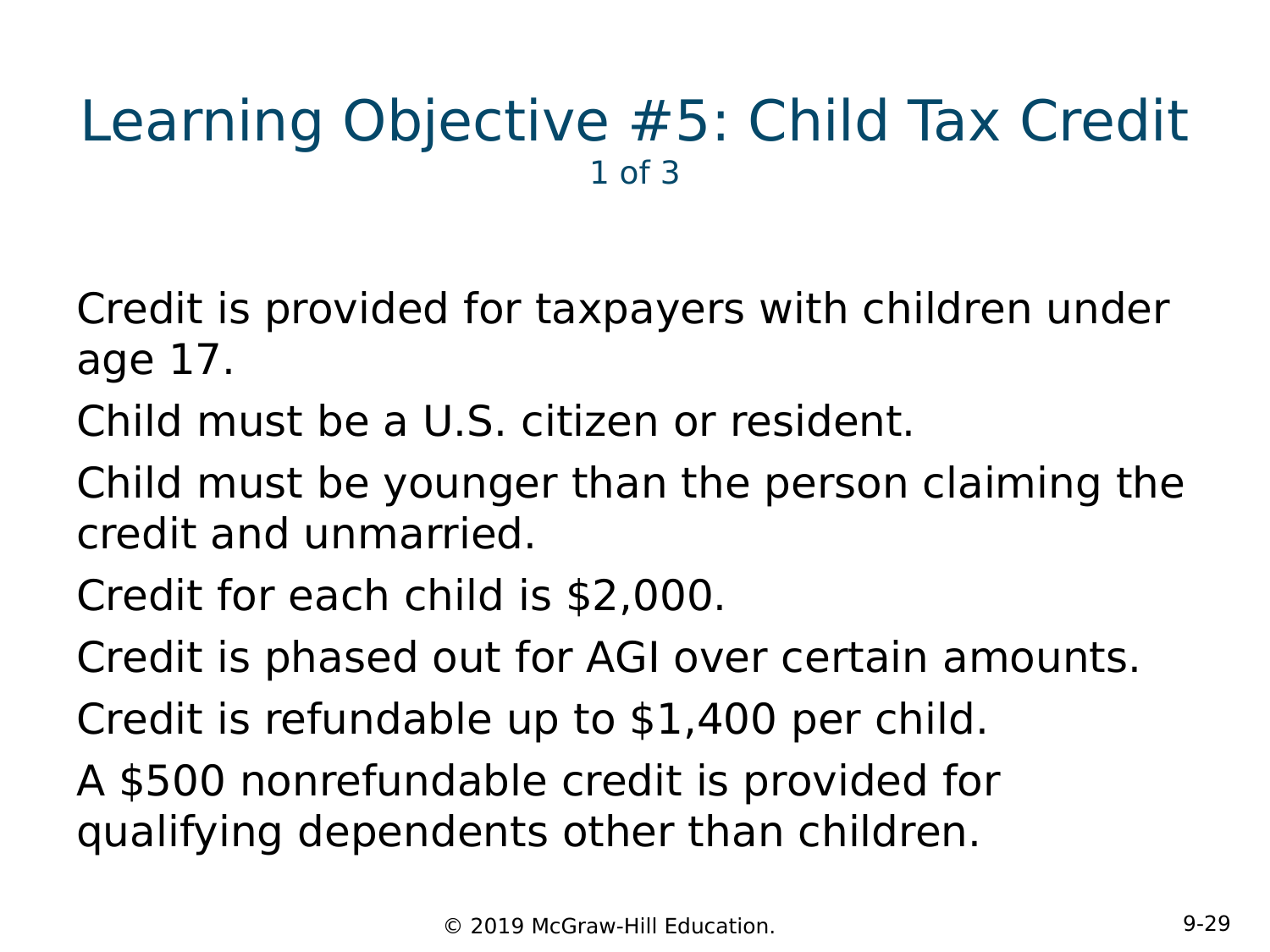

# Learning Objective #5: Child Tax Credit 1 of 3
Credit is provided for taxpayers with children under age 17.
Child must be a U.S. citizen or resident.
Child must be younger than the person claiming the credit and unmarried.
Credit for each child is $2,000.
Credit is phased out for AGI over certain amounts.
Credit is refundable up to $1,400 per child.
A $500 nonrefundable credit is provided for qualifying dependents other than children.